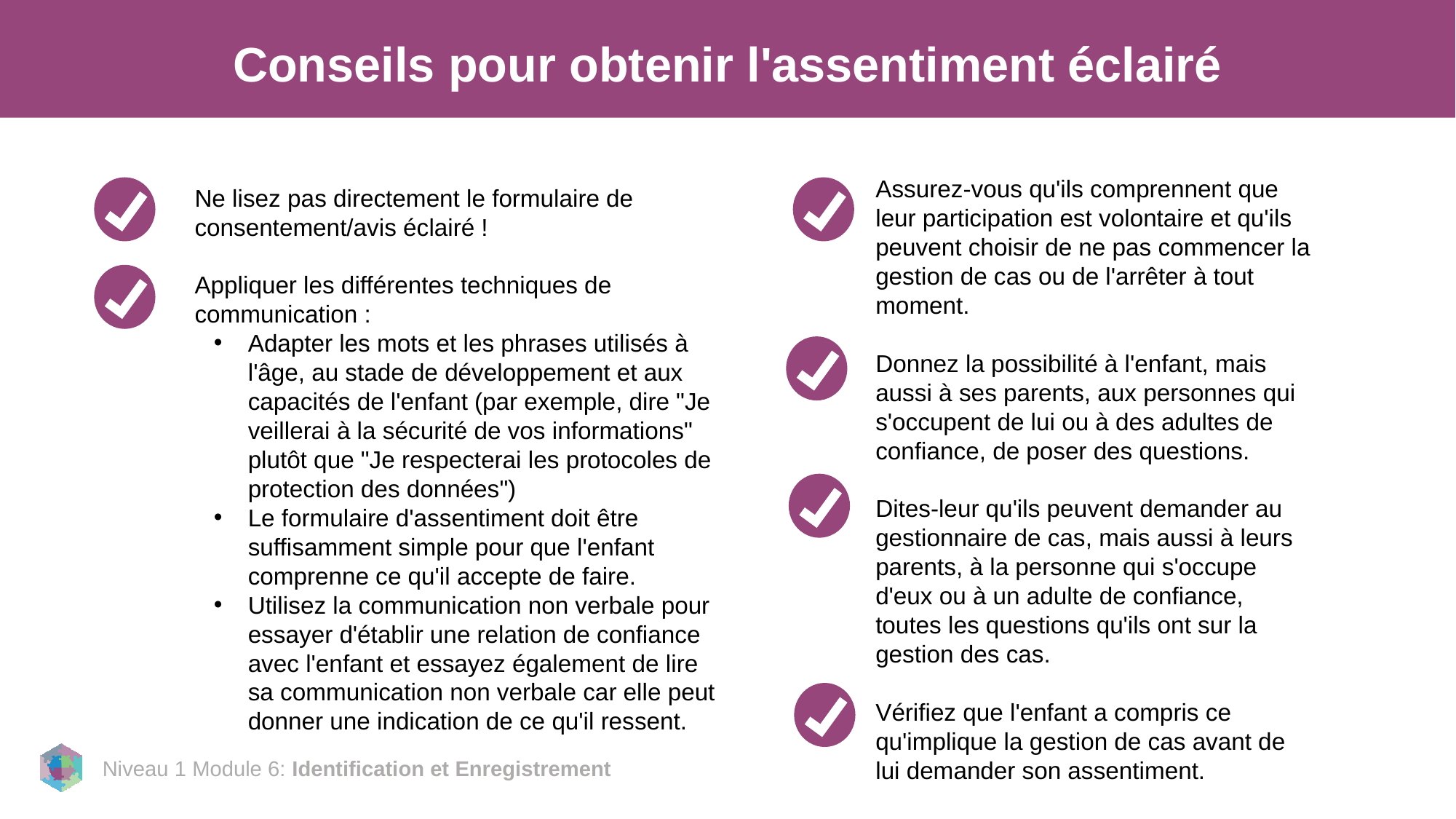

# Conseils pour obtenir l'assentiment éclairé
Assurez-vous qu'ils comprennent que leur participation est volontaire et qu'ils peuvent choisir de ne pas commencer la gestion de cas ou de l'arrêter à tout moment.

Donnez la possibilité à l'enfant, mais aussi à ses parents, aux personnes qui s'occupent de lui ou à des adultes de confiance, de poser des questions.

Dites-leur qu'ils peuvent demander au gestionnaire de cas, mais aussi à leurs parents, à la personne qui s'occupe d'eux ou à un adulte de confiance, toutes les questions qu'ils ont sur la gestion des cas.

Vérifiez que l'enfant a compris ce qu'implique la gestion de cas avant de lui demander son assentiment.

Ne lisez pas directement le formulaire de consentement/avis éclairé !

Appliquer les différentes techniques de communication :
Adapter les mots et les phrases utilisés à l'âge, au stade de développement et aux capacités de l'enfant (par exemple, dire "Je veillerai à la sécurité de vos informations" plutôt que "Je respecterai les protocoles de protection des données")
Le formulaire d'assentiment doit être suffisamment simple pour que l'enfant comprenne ce qu'il accepte de faire.
Utilisez la communication non verbale pour essayer d'établir une relation de confiance avec l'enfant et essayez également de lire sa communication non verbale car elle peut donner une indication de ce qu'il ressent.